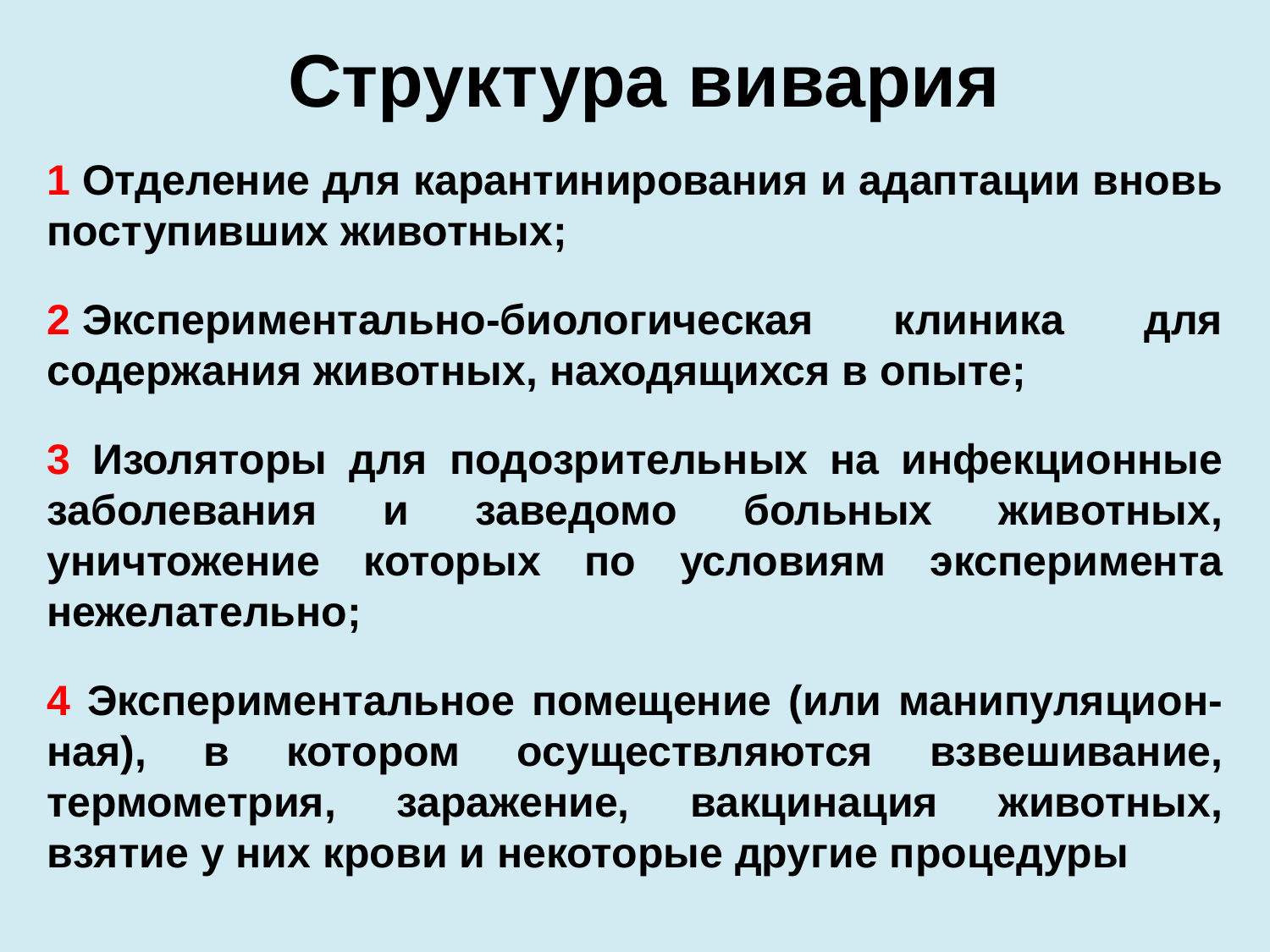

# Структура вивария
1 Отделение для карантинирования и адаптации вновь поступивших животных;

2 Экспериментально-биологическая клиника для содержания животных, находящихся в опыте;

3 Изоляторы для подозрительных на инфекционные заболевания и заведомо больных животных, уничтожение которых по условиям эксперимента нежелательно;

4 Экспериментальное помещение (или манипуляцион-ная), в котором осуществляются взвешивание, термометрия, заражение, вакцинация животных, взятие у них крови и некоторые другие процедуры